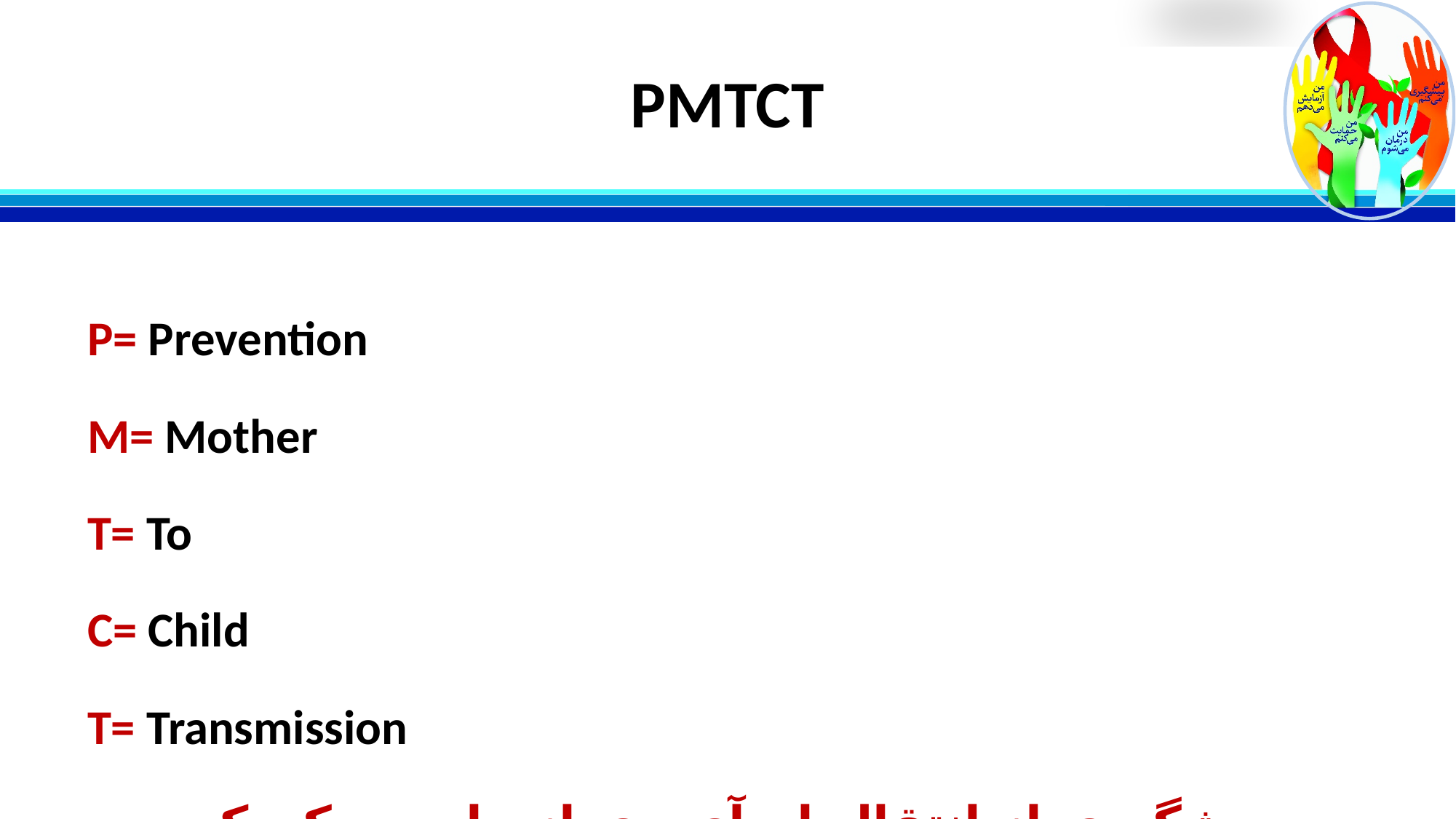

# PMTCT
P= Prevention
M= Mother
T= To
C= Child
T= Transmission
پیشگیری از انتقال اچ آی وی از مادر به کودک